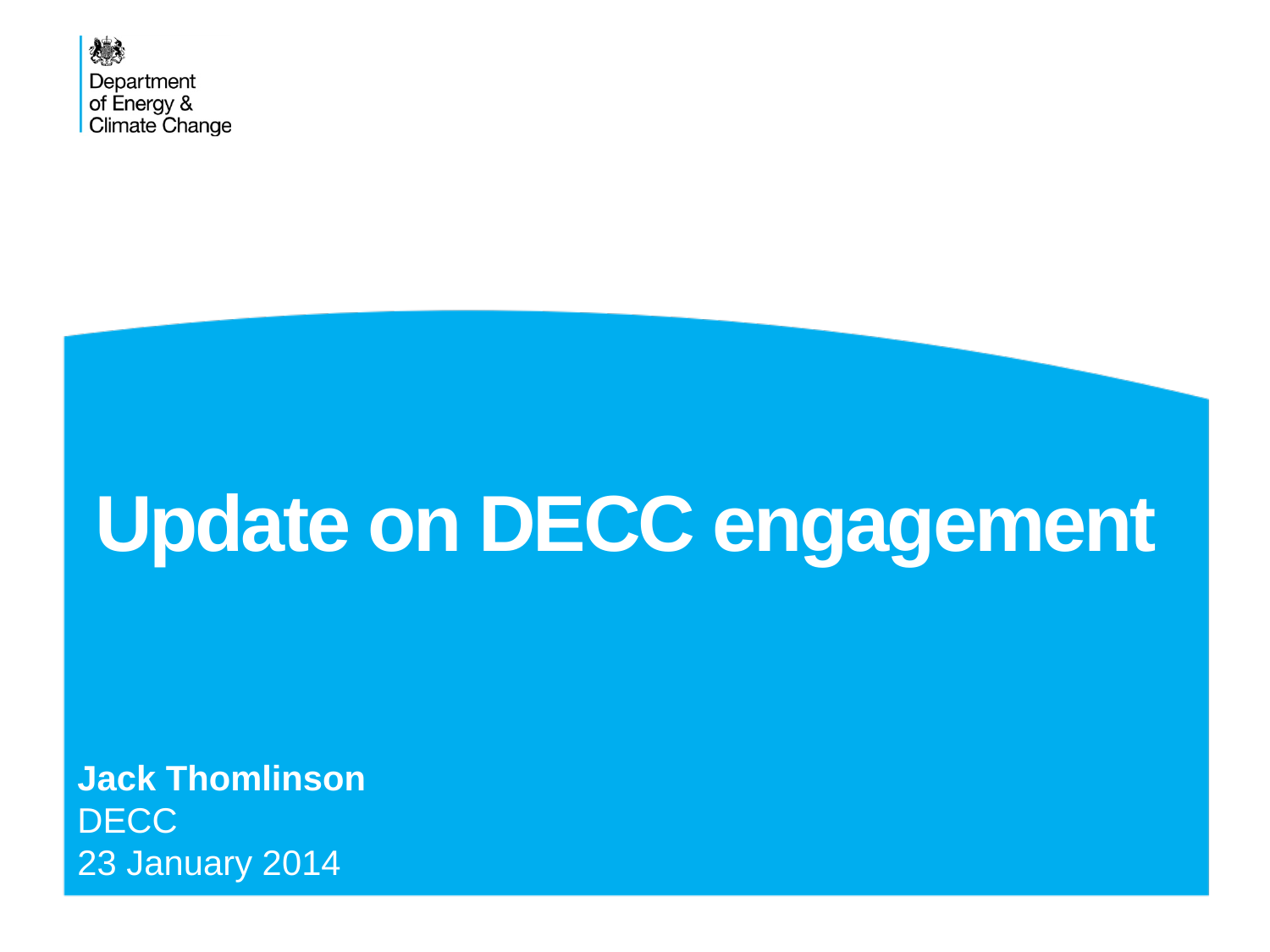

# Update on DECC engagement
Jack Thomlinson
DECC
23 January 2014